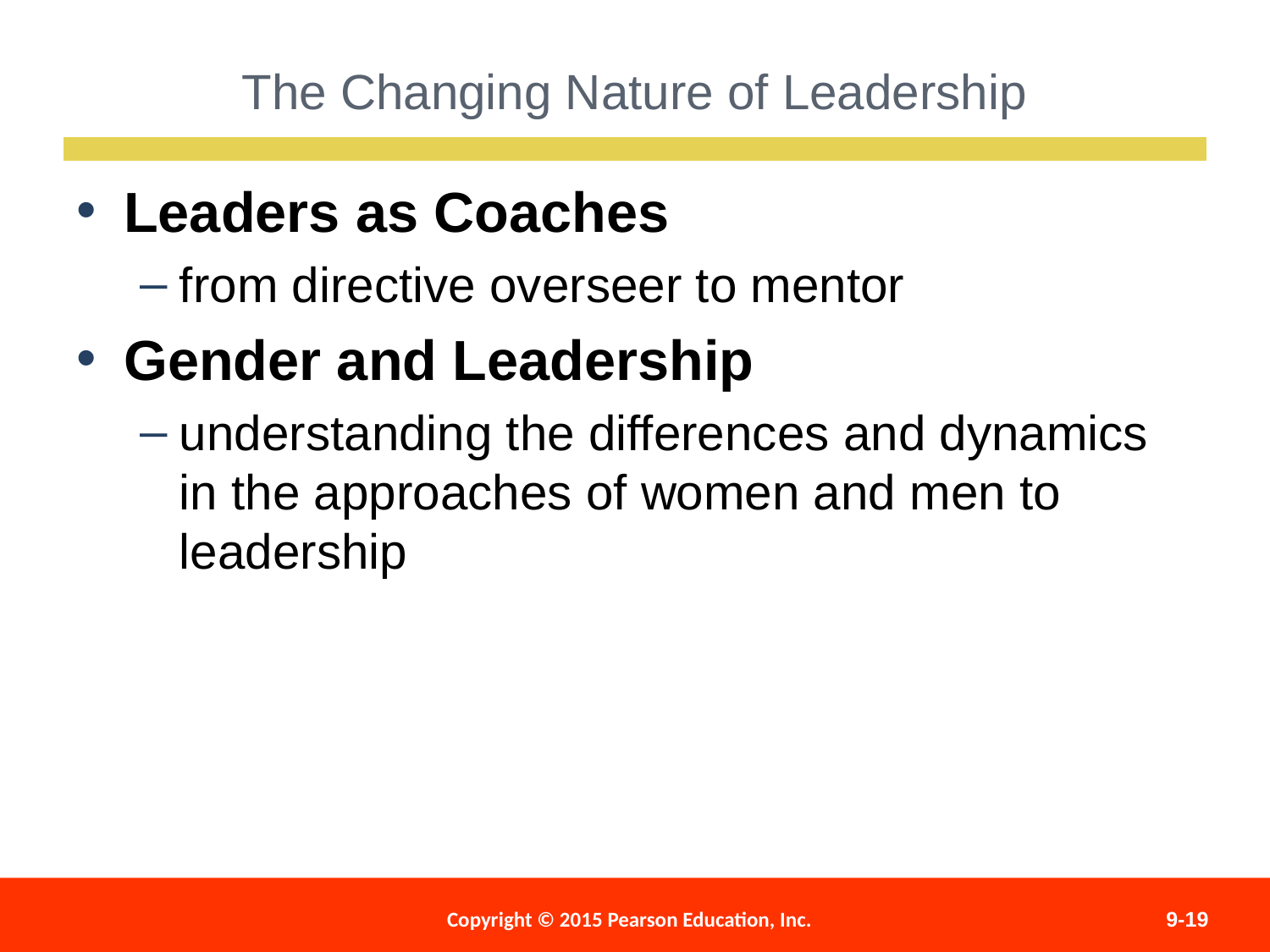

The Changing Nature of Leadership
Leaders as Coaches
from directive overseer to mentor
Gender and Leadership
understanding the differences and dynamics in the approaches of women and men to leadership